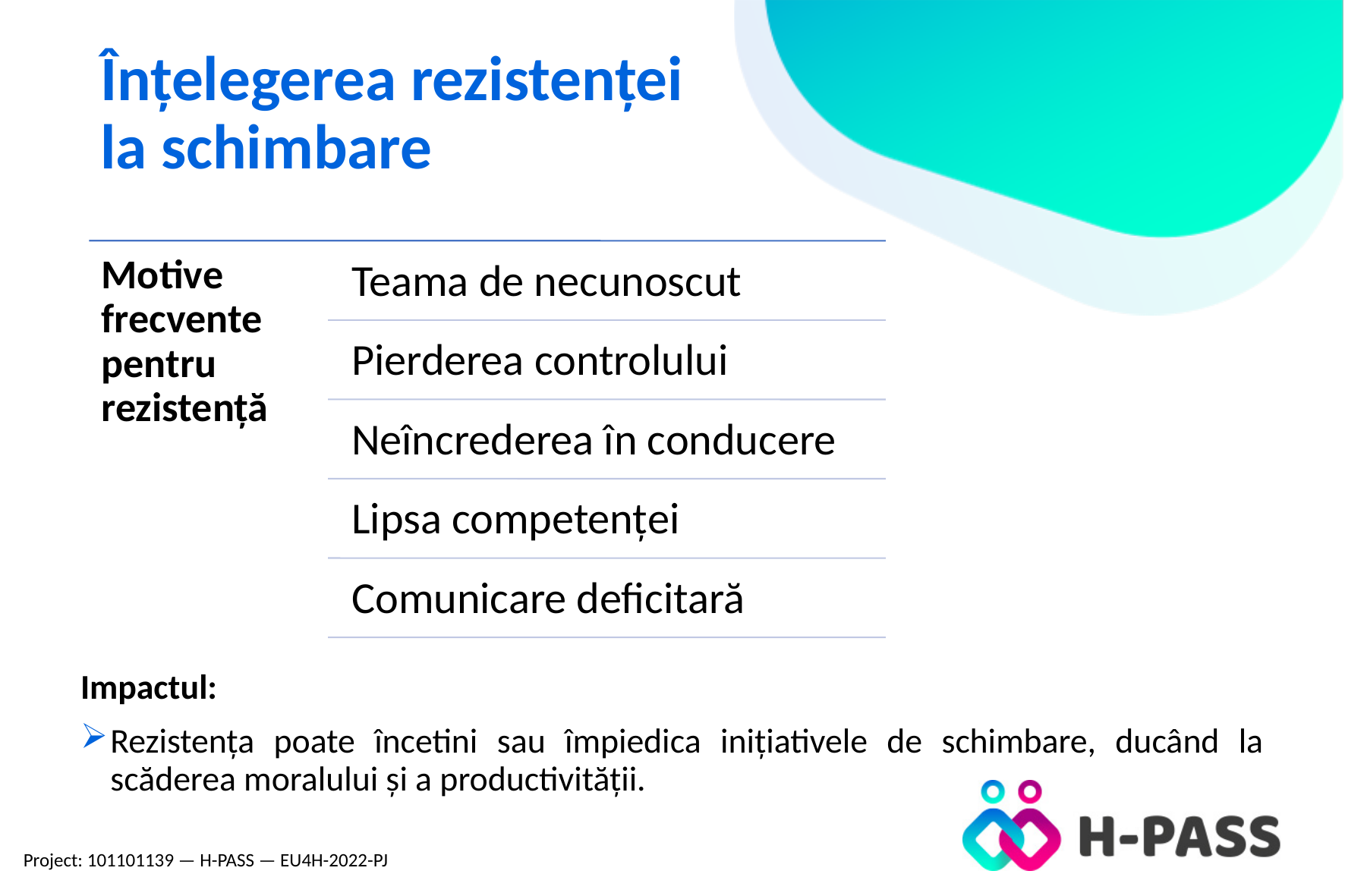

Înțelegerea rezistenței la schimbare
Motive frecvente pentru rezistență
Teama de necunoscut
Pierderea controlului
Neîncrederea în conducere
Lipsa competenței
Comunicare deficitară
Impactul:
Rezistența poate încetini sau împiedica inițiativele de schimbare, ducând la scăderea moralului și a productivității.

Project: 101101139 — H-PASS — EU4H-2022-PJ